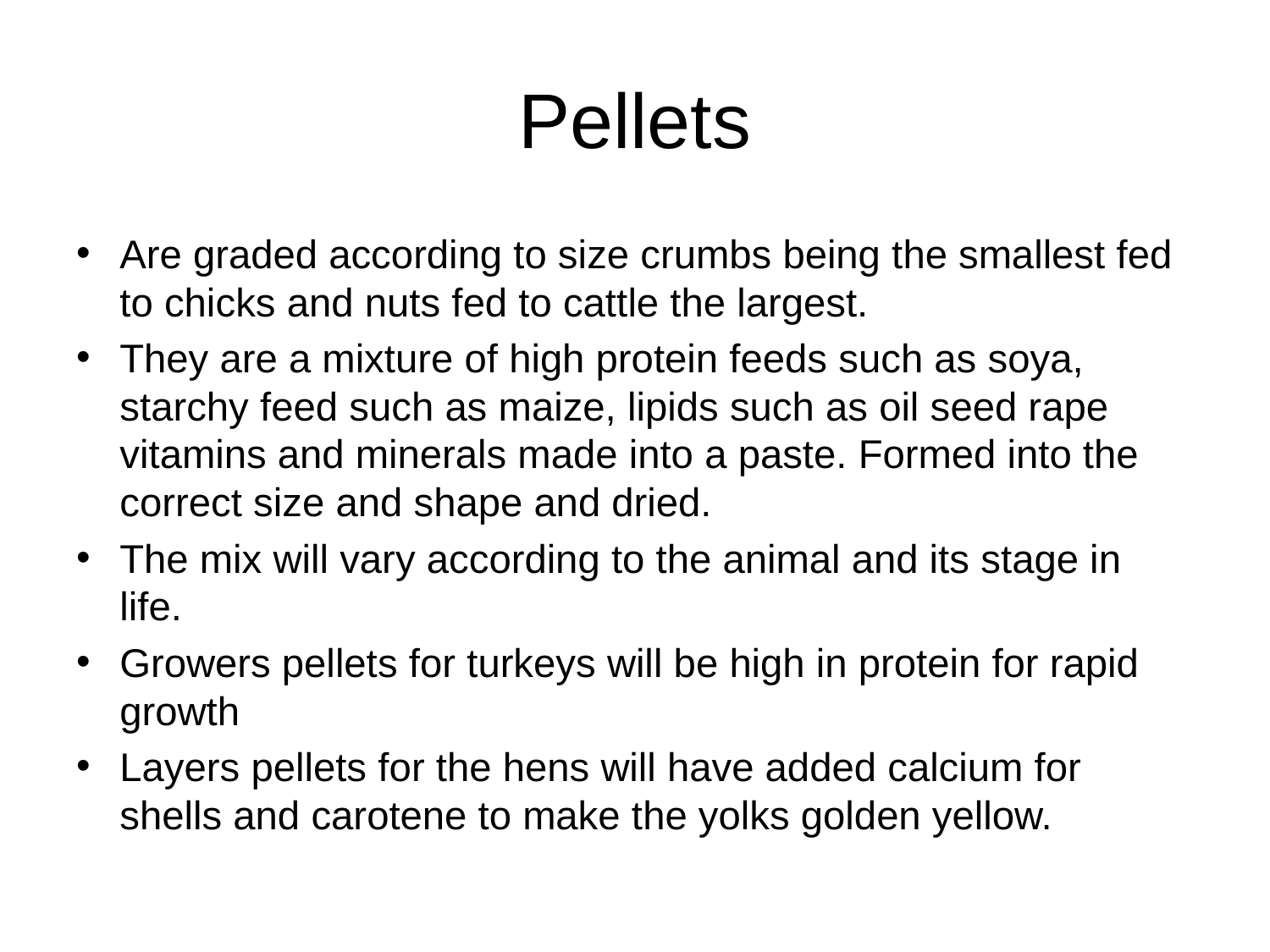

# Pellets
Are graded according to size crumbs being the smallest fed to chicks and nuts fed to cattle the largest.
They are a mixture of high protein feeds such as soya, starchy feed such as maize, lipids such as oil seed rape vitamins and minerals made into a paste. Formed into the correct size and shape and dried.
The mix will vary according to the animal and its stage in life.
Growers pellets for turkeys will be high in protein for rapid growth
Layers pellets for the hens will have added calcium for shells and carotene to make the yolks golden yellow.